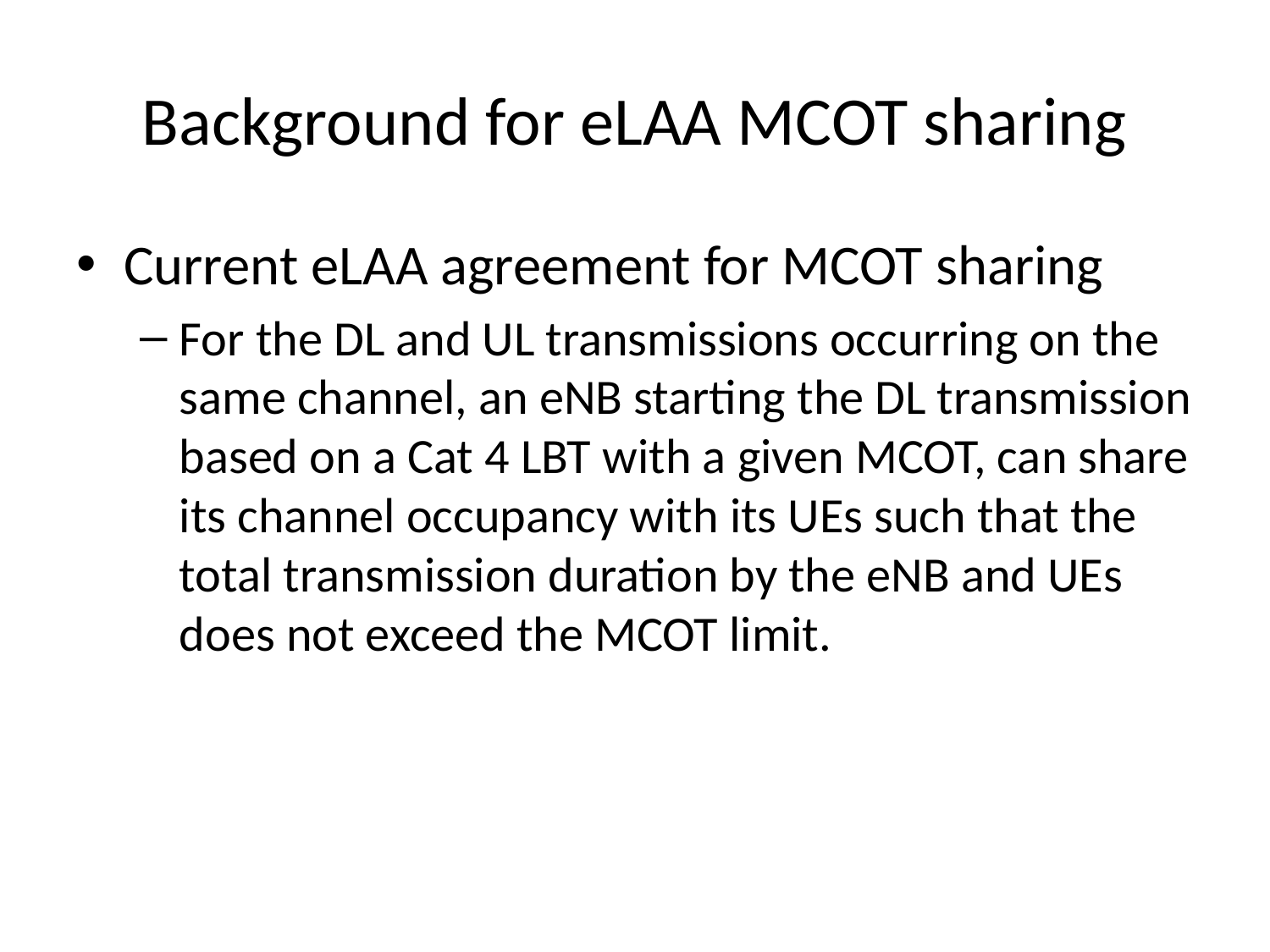

# Background for eLAA MCOT sharing
Current eLAA agreement for MCOT sharing
For the DL and UL transmissions occurring on the same channel, an eNB starting the DL transmission based on a Cat 4 LBT with a given MCOT, can share its channel occupancy with its UEs such that the total transmission duration by the eNB and UEs does not exceed the MCOT limit.